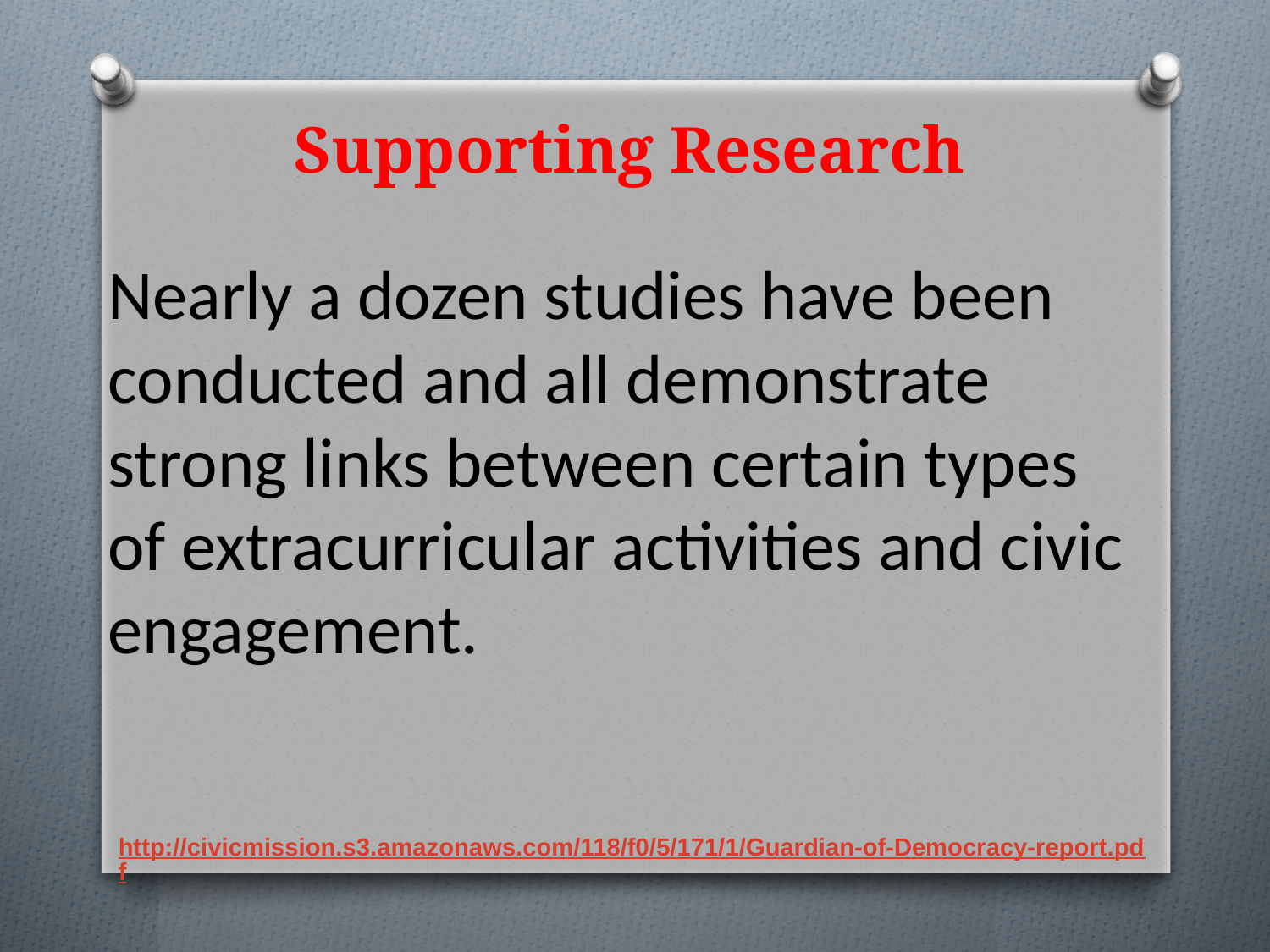

Supporting Research
Nearly a dozen studies have been conducted and all demonstrate strong links between certain types of extracurricular activities and civic engagement.

http://civicmission.s3.amazonaws.com/118/f0/5/171/1/Guardian-of-Democracy-report.pdf